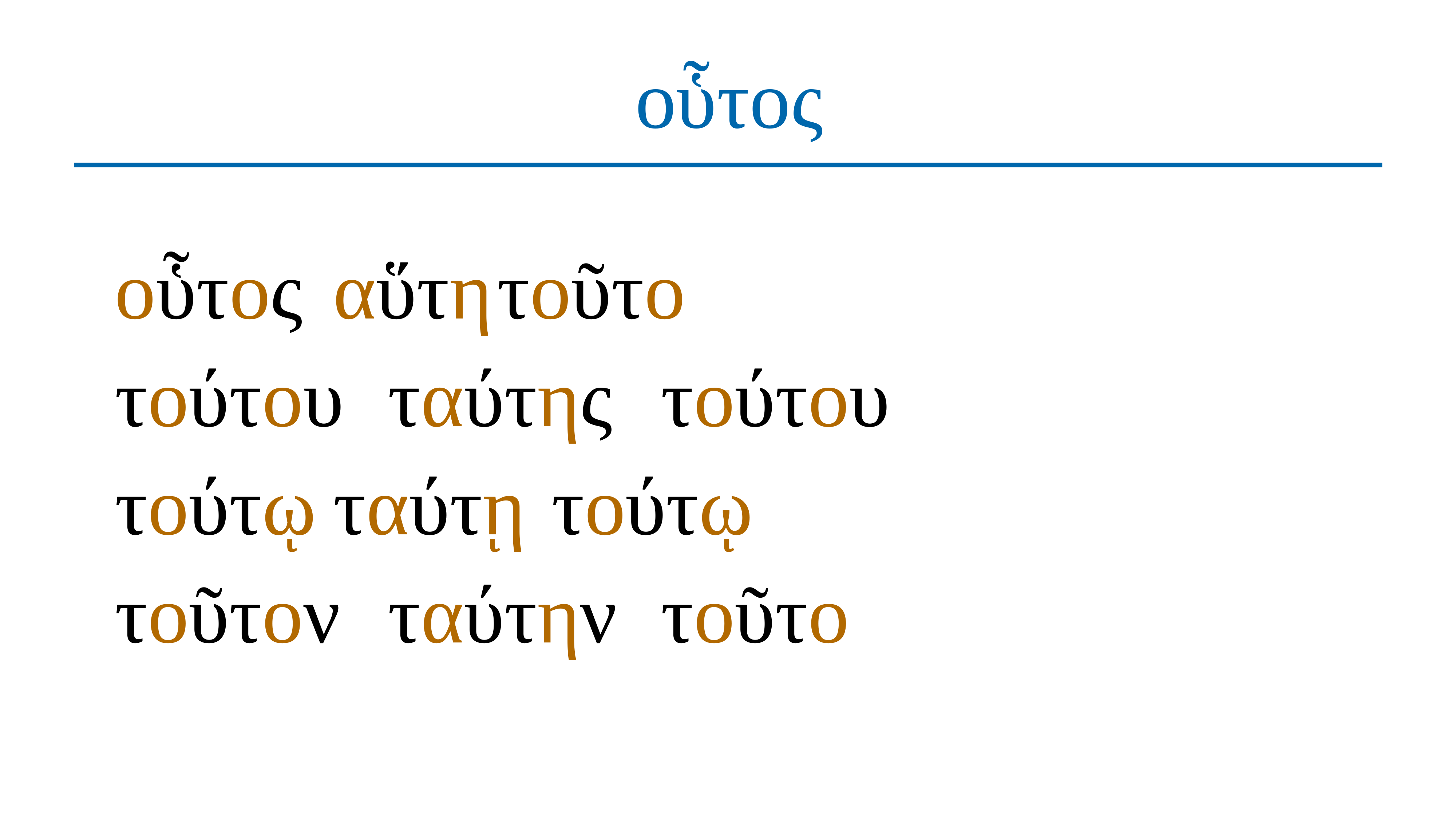

# οὗτος
οὗτος	αὕτη	τοῦτο
τούτου	ταύτης	τούτου
τούτῳ	ταύτῃ	τούτῳ
τοῦτον	ταύτην	τοῦτο